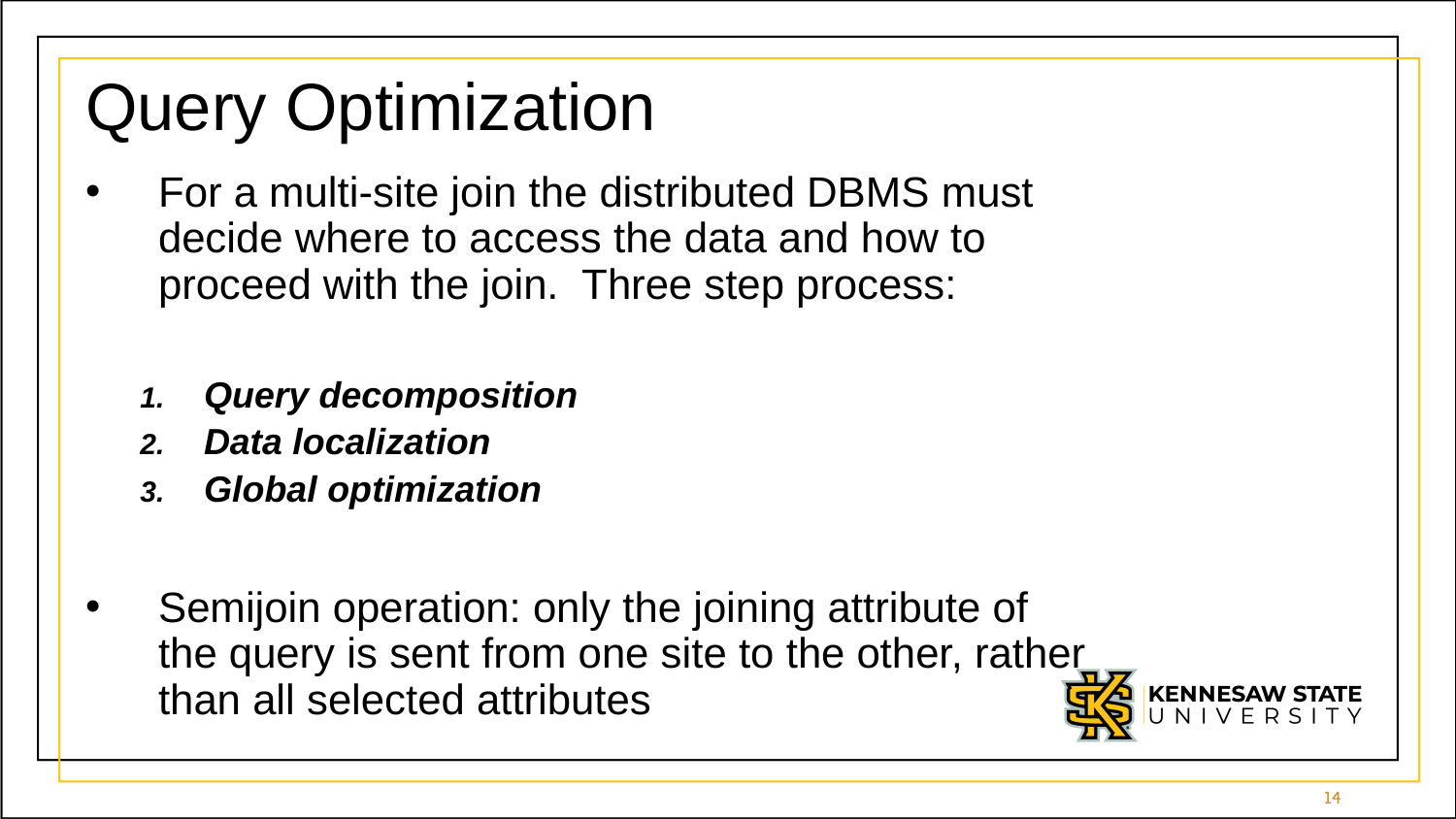

# Query Optimization
For a multi-site join the distributed DBMS must decide where to access the data and how to proceed with the join.  Three step process:

Query decomposition
Data localization
Global optimization

Semijoin operation: only the joining attribute of the query is sent from one site to the other, rather than all selected attributes
14